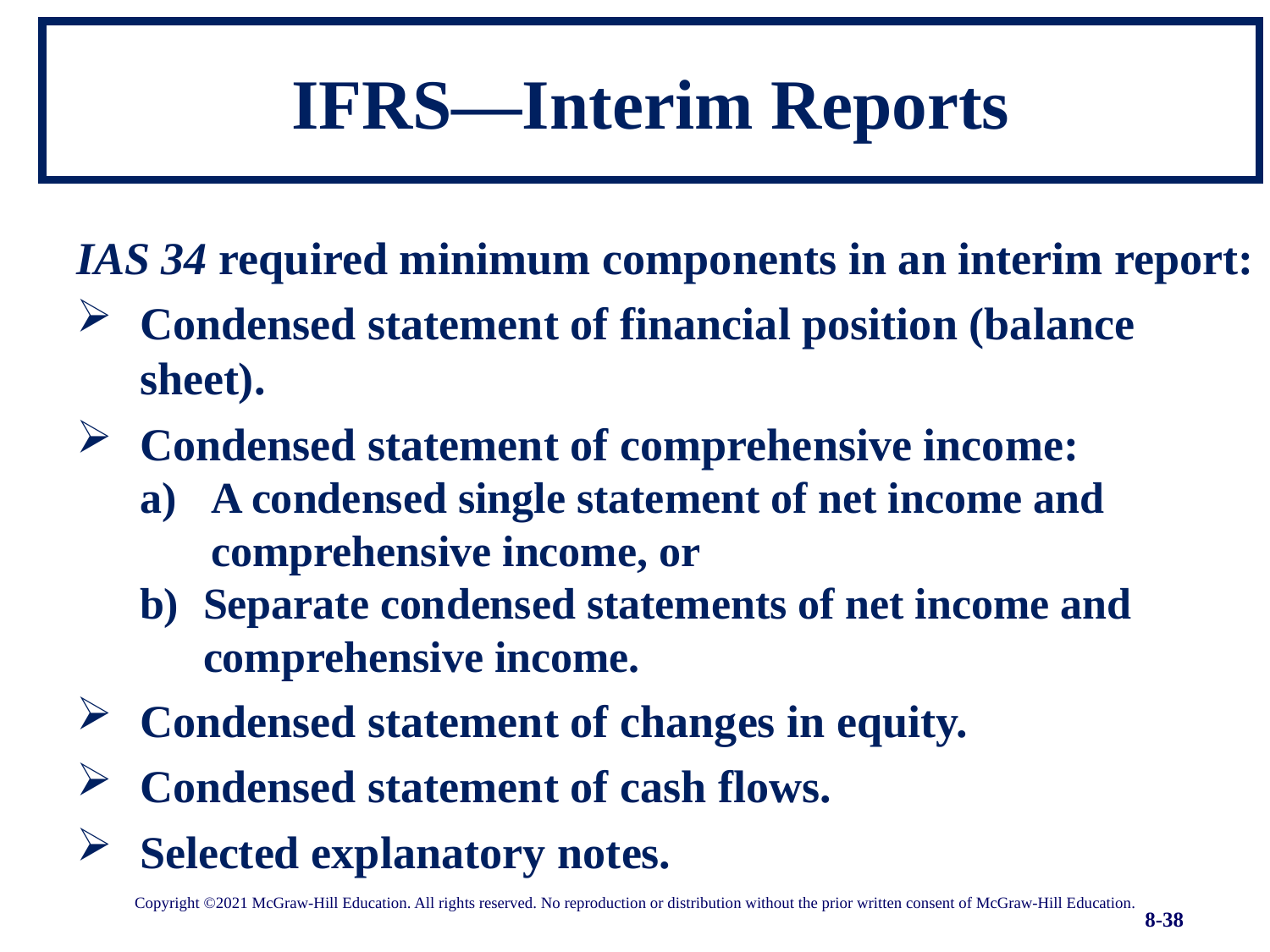

# IFRS—Interim Reports
IAS 34 required minimum components in an interim report:
Condensed statement of financial position (balance sheet).
Condensed statement of comprehensive income:
A condensed single statement of net income and comprehensive income, or
Separate condensed statements of net income and comprehensive income.
Condensed statement of changes in equity.
Condensed statement of cash flows.
Selected explanatory notes.

Copyright ©2021 McGraw-Hill Education. All rights reserved. No reproduction or distribution without the prior written consent of McGraw-Hill Education.